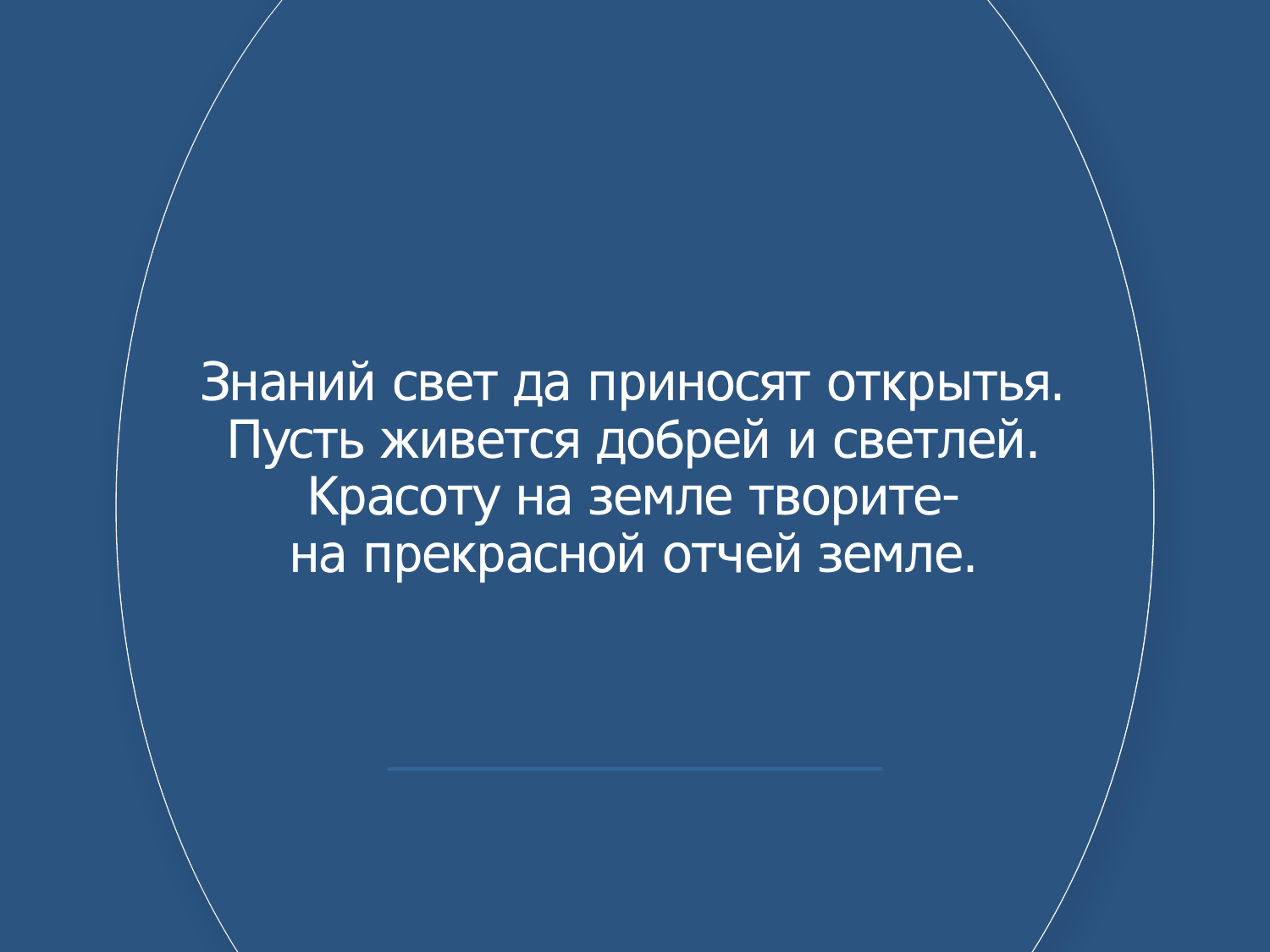

# Знаний свет да приносят открытья. Пусть живется добрей и светлей. Красоту на земле творите- на прекрасной отчей земле.